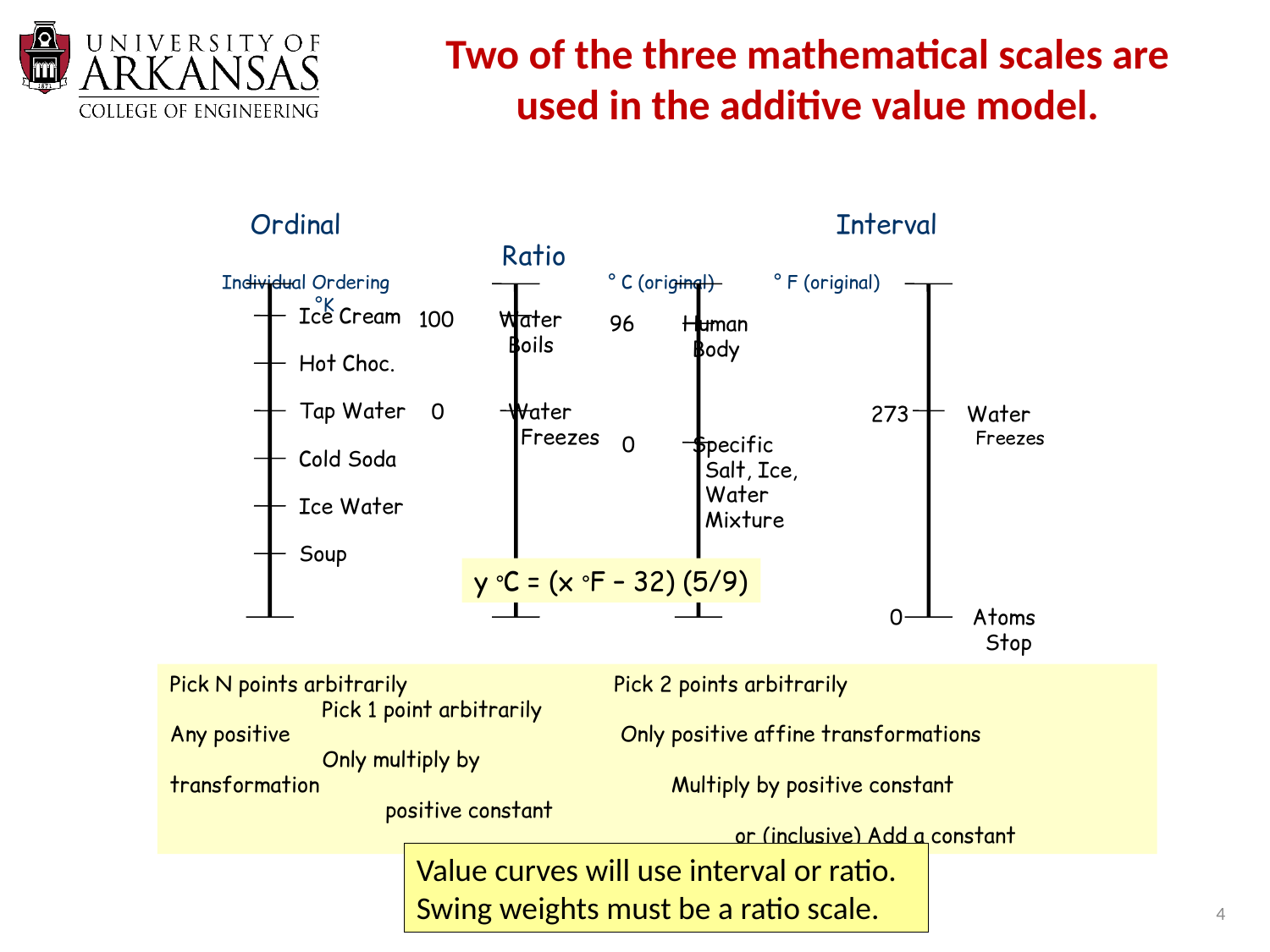

# Two of the three mathematical scales are used in the additive value model.
     Ordinal		     	               Interval		                     Ratio
  Individual Ordering	 	   ° C (original)	          ° F (original)	                         °K

Ice Cream

Hot Choc.

Tap Water

Cold Soda

Ice Water

Soup

     Water
              Boils

  0          Water
                Freezes

    Human
             Body

  0         Specific
               Salt, Ice,
               Water
               Mixture

273         Water
                   Freezes

   0           Atoms
                  Stop

y °C = (x °F – 32) (5/9)
Pick N points arbitrarily 		          Pick 2 points arbitrarily			    Pick 1 point arbitrarily
Any positive	  		           Only positive affine transformations		    Only multiply by
transformation		                   Multiply by positive constant  		              positive constant
			                             or (inclusive) Add a constant
Value curves will use interval or ratio.
Swing weights must be a ratio scale.
4